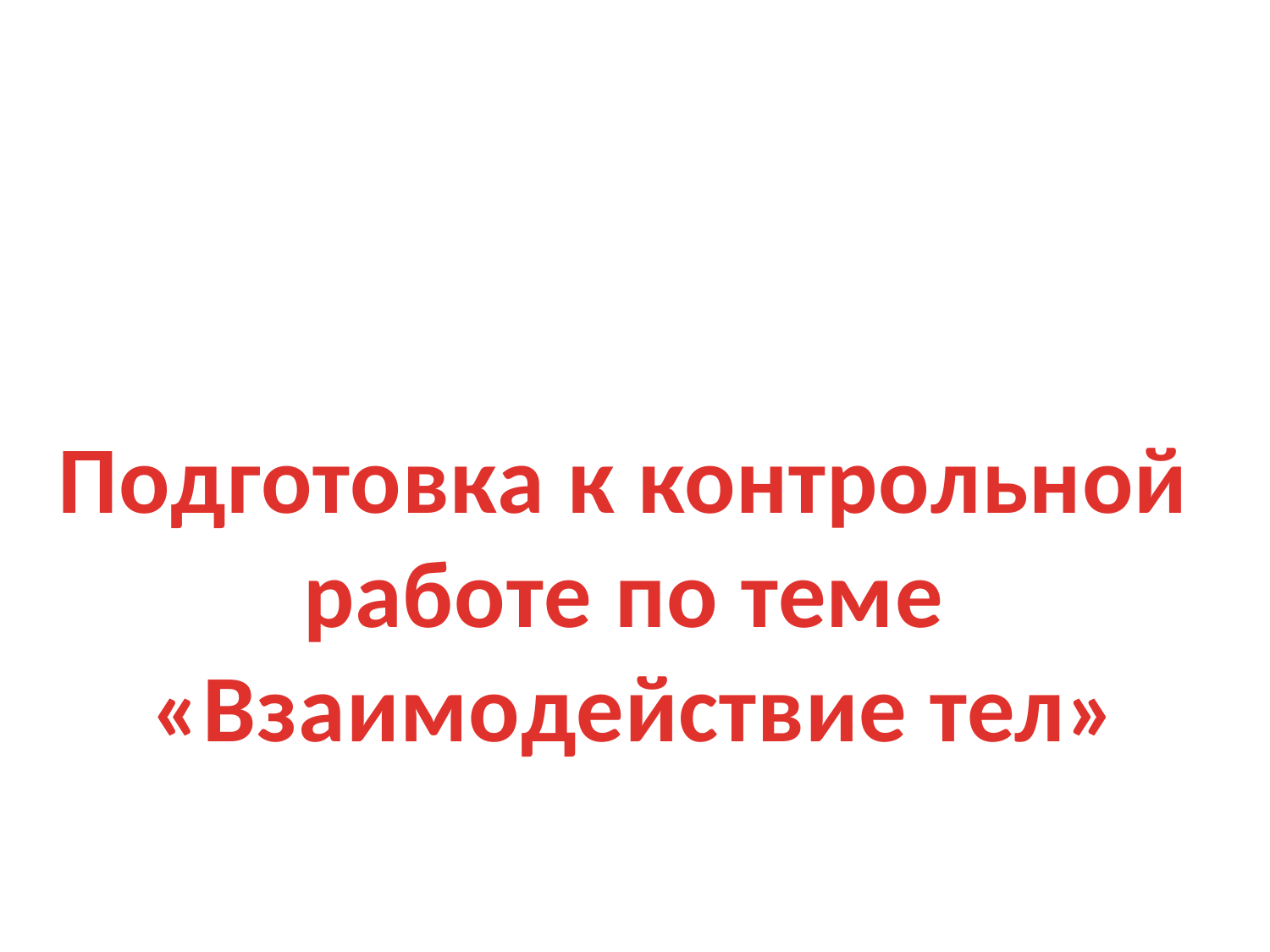

Подготовка к контрольной
работе по теме
«Взаимодействие тел»